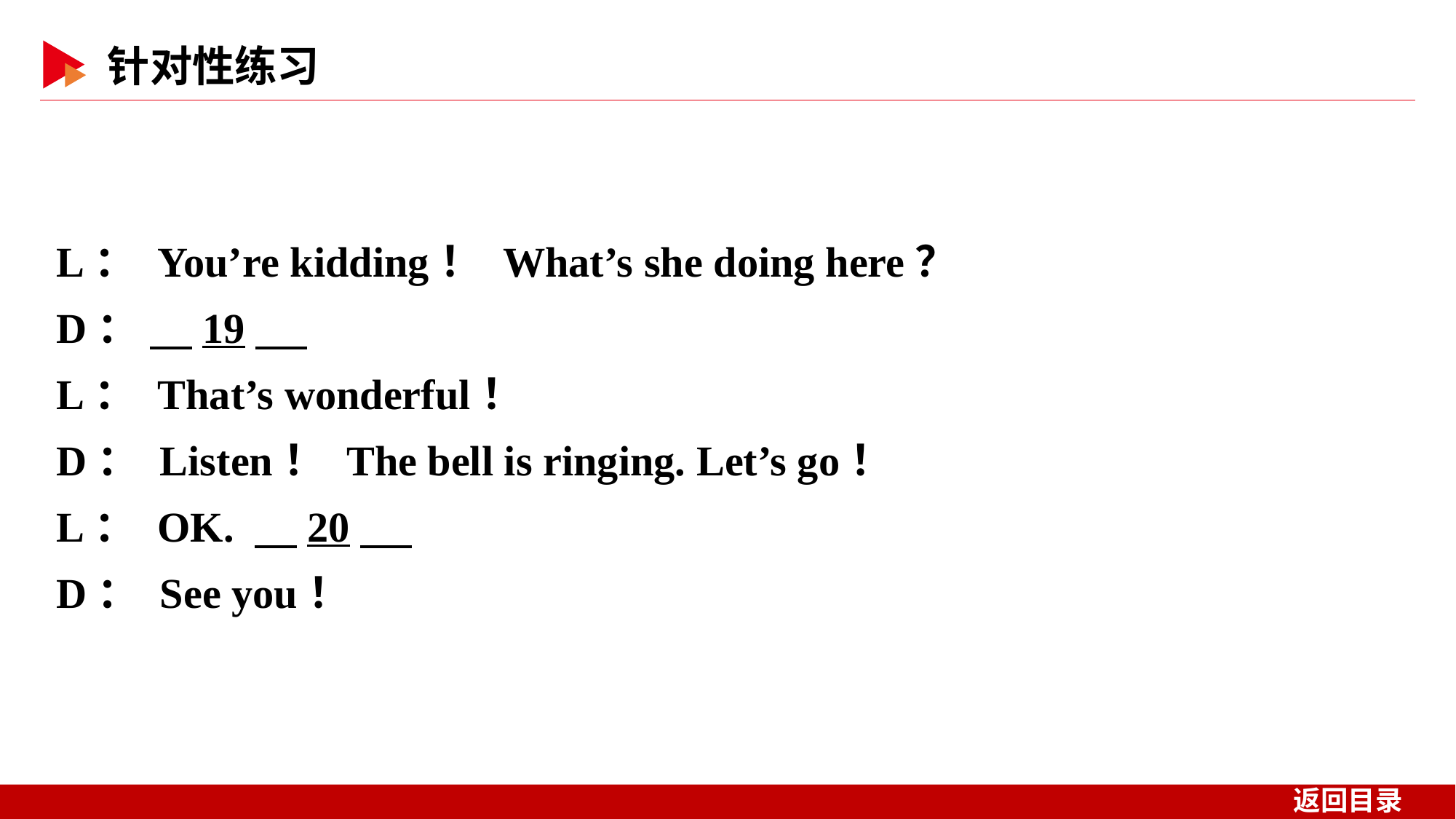

L： You’re kidding！ What’s she doing here？
D： 　19
L： That’s wonderful！
D： Listen！ The bell is ringing. Let’s go！
L： OK. 　20
D： See you！